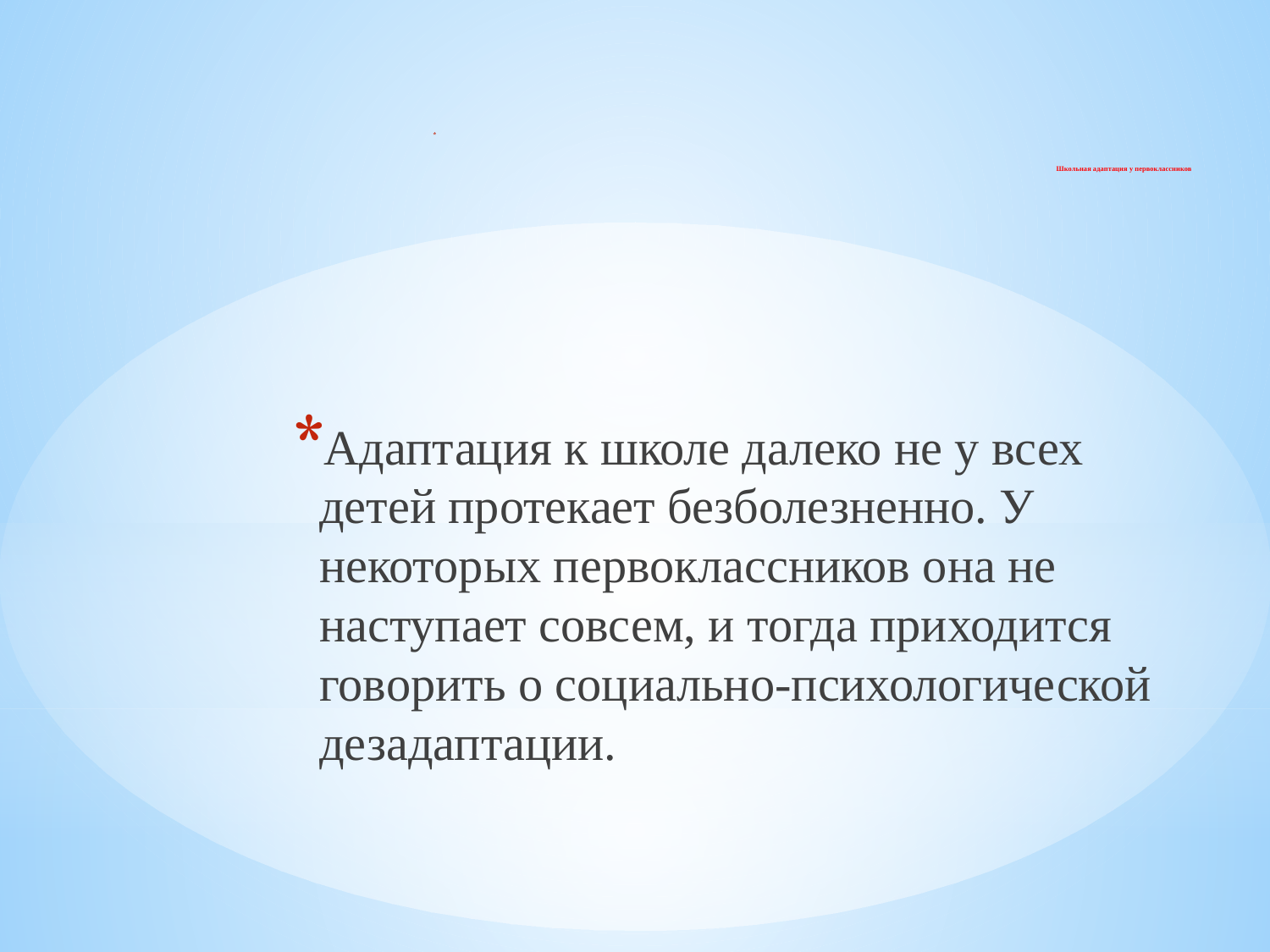

# Школьная адаптация у первоклассников

Адаптация к школе далеко не у всех детей протекает безболезненно. У некоторых первоклассников она не наступает совсем, и тогда приходится говорить о социально-психологической дезадаптации.